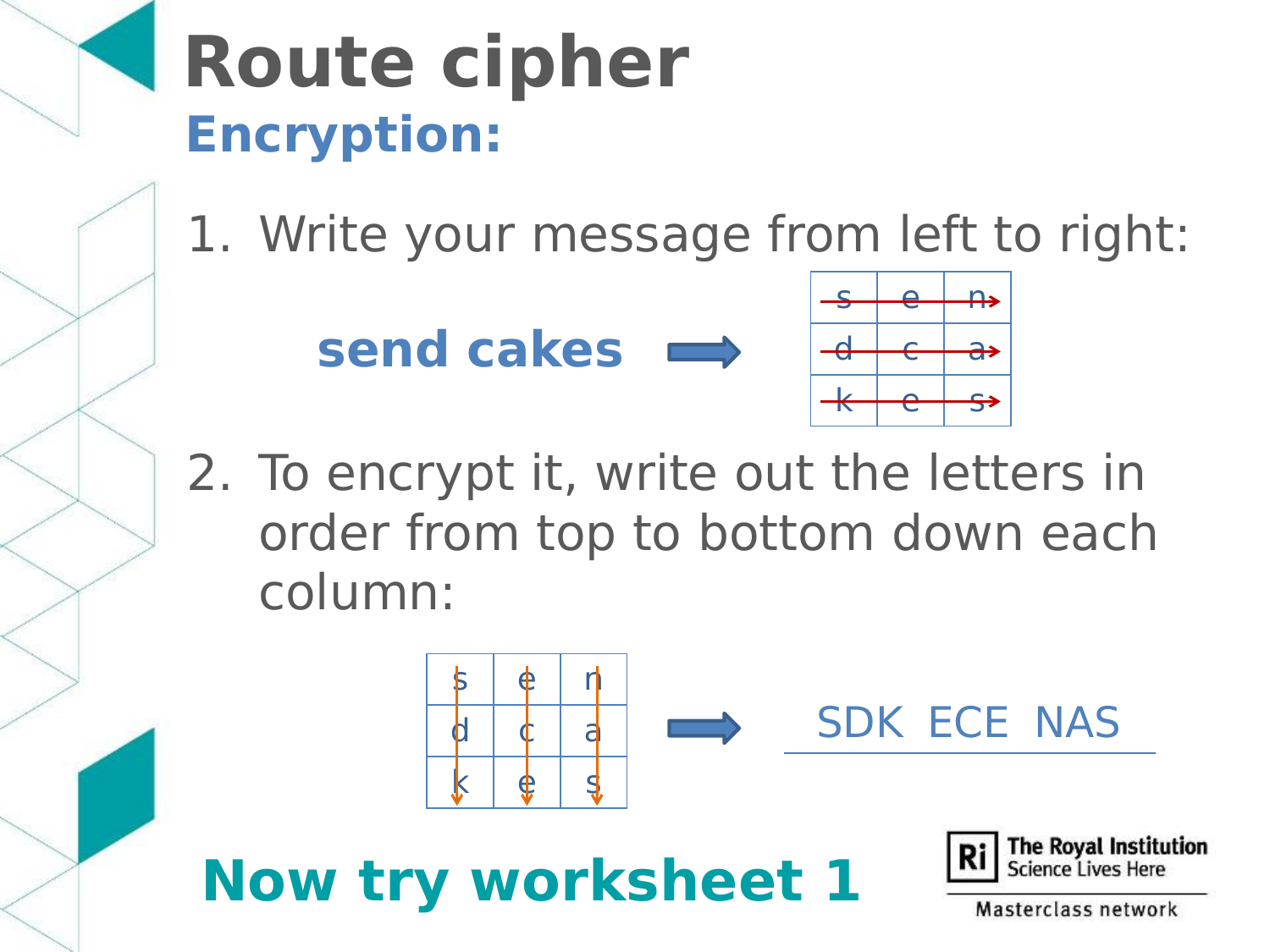

# Route cipher
Encryption:
Write your message from left to right:

To encrypt it, write out the letters in order from top to bottom down each column:
| s | e | n |
| --- | --- | --- |
| d | c | a |
| k | e | s |
send cakes

| s | e | n |
| --- | --- | --- |
| d | c | a |
| k | e | s |
NAS
SDK
ECE

Now try worksheet 1